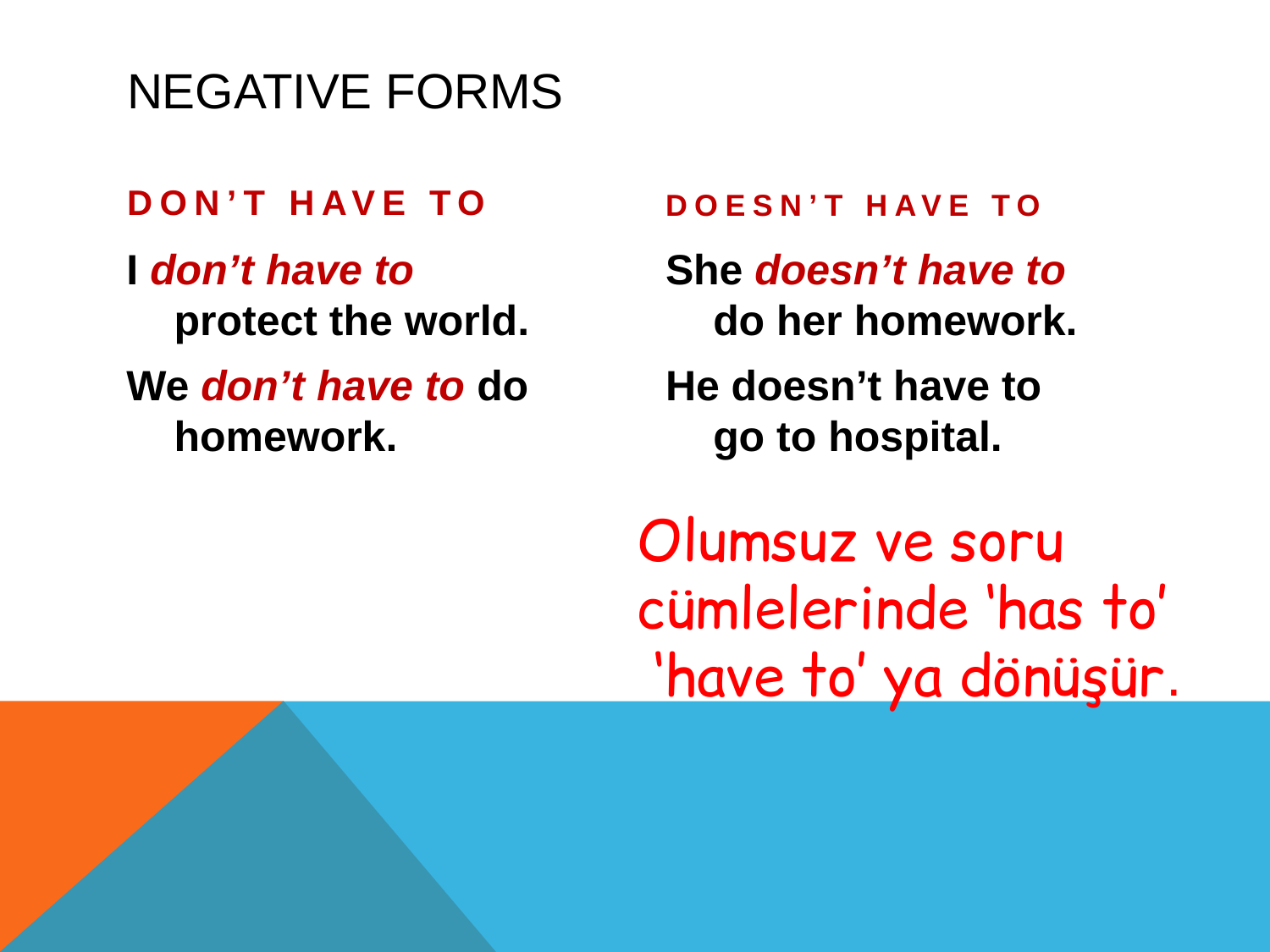

# Negatıve forms
Don’t have to
Doesn’t have to
I don’t have to protect the world.
We don’t have to do homework.
She doesn’t have to do her homework.
He doesn’t have to go to hospital.
Olumsuz ve soru cümlelerinde ‘has to’
 ‘have to’ ya dönüşür.